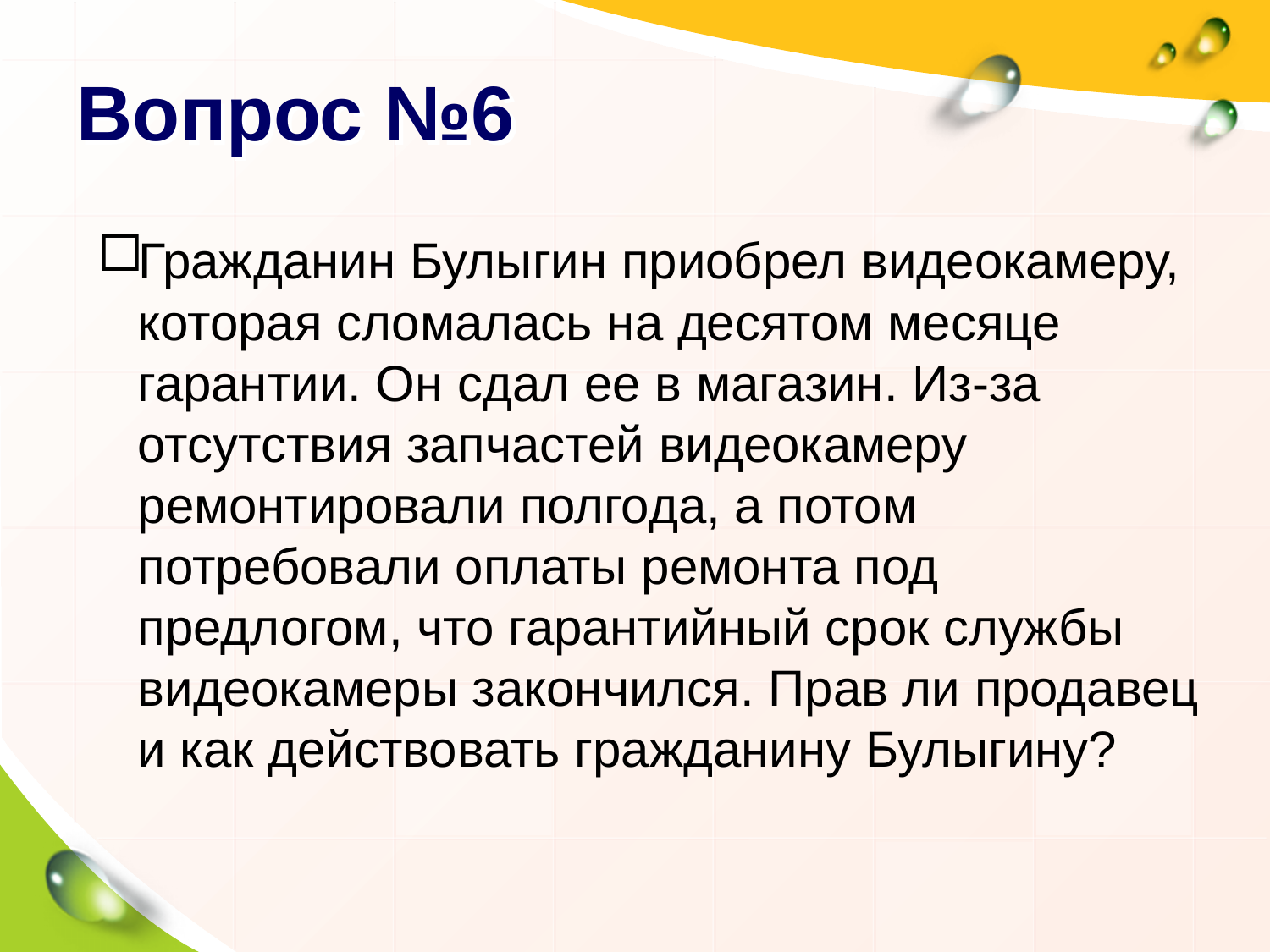

# Вопрос №6
Гражданин Булыгин приобрел видеокамеру, которая сломалась на десятом месяце гарантии. Он сдал ее в магазин. Из-за отсутствия запчастей видеокамеру ремонтировали полгода, а потом потребовали оплаты ремонта под предлогом, что гарантийный срок службы видеокамеры закончился. Прав ли продавец и как действовать гражданину Булыгину?